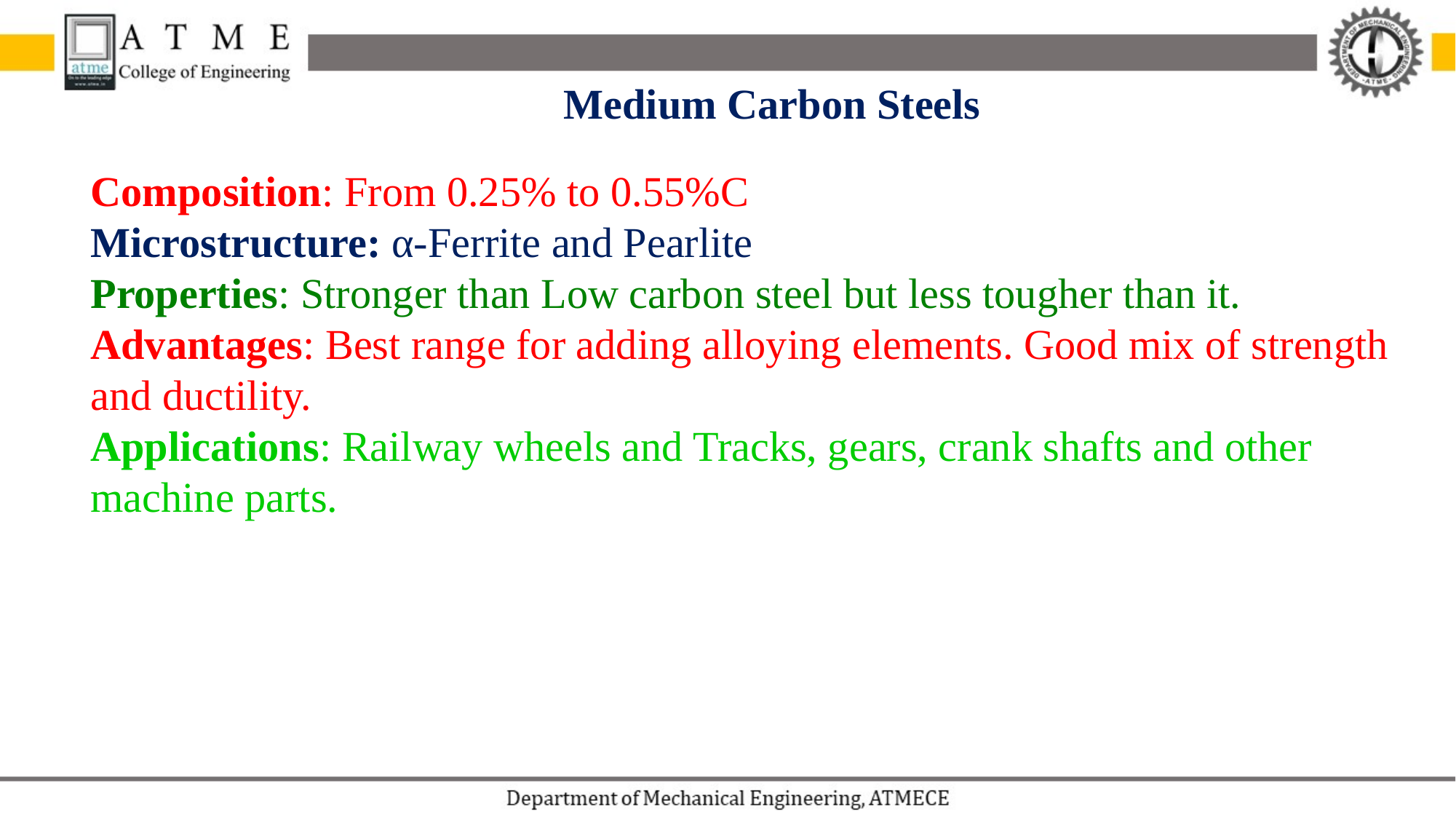

Medium Carbon Steels
Composition: From 0.25% to 0.55%C
Microstructure: α-Ferrite and Pearlite
Properties: Stronger than Low carbon steel but less tougher than it.
Advantages: Best range for adding alloying elements. Good mix of strength and ductility.
Applications: Railway wheels and Tracks, gears, crank shafts and other machine parts.